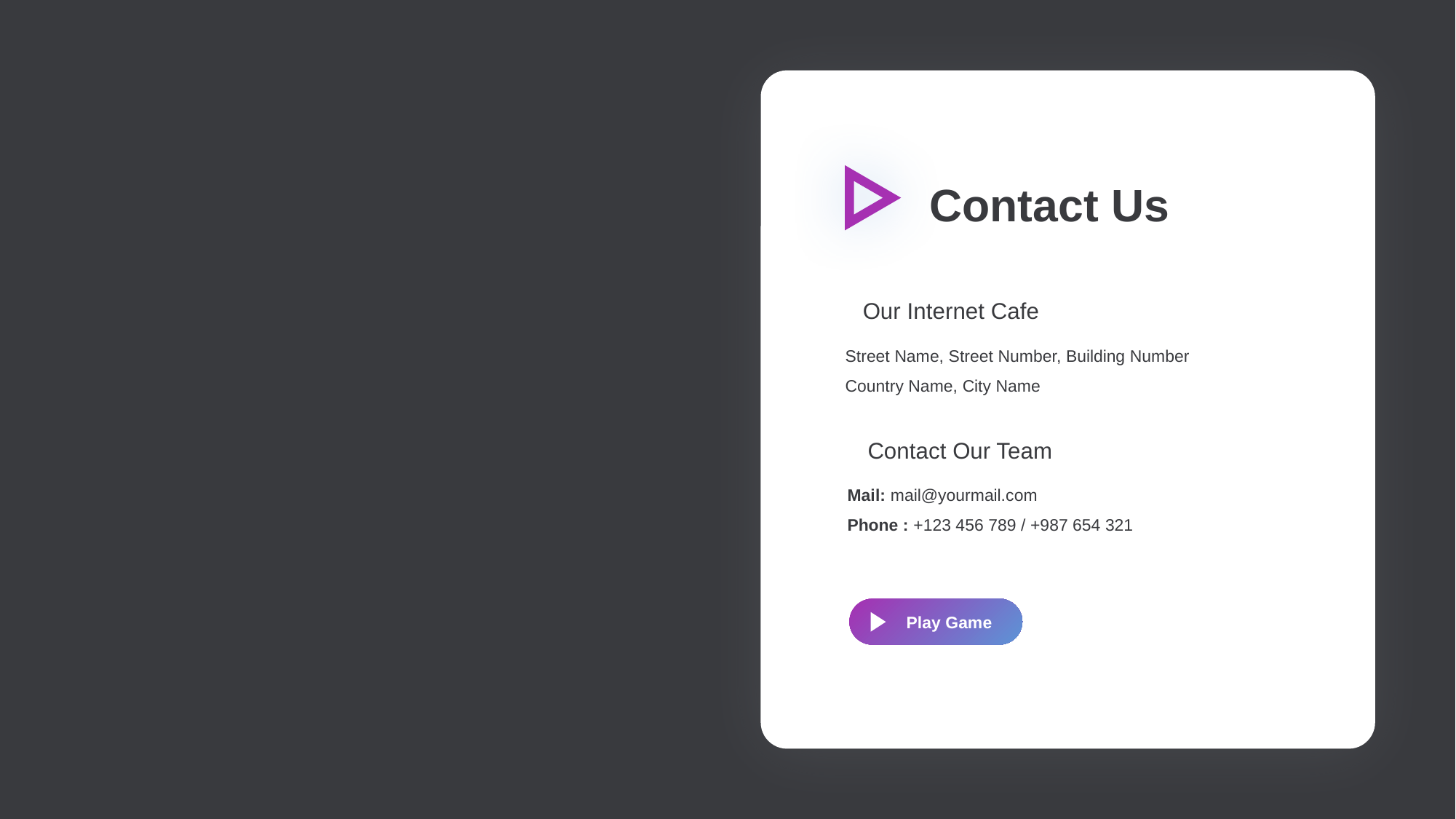

Contact Us

Our Internet Cafe
Street Name, Street Number, Building Number
Country Name, City Name
Contact Our Team
Mail: mail@yourmail.com
Phone : +123 456 789 / +987 654 321

Play Game